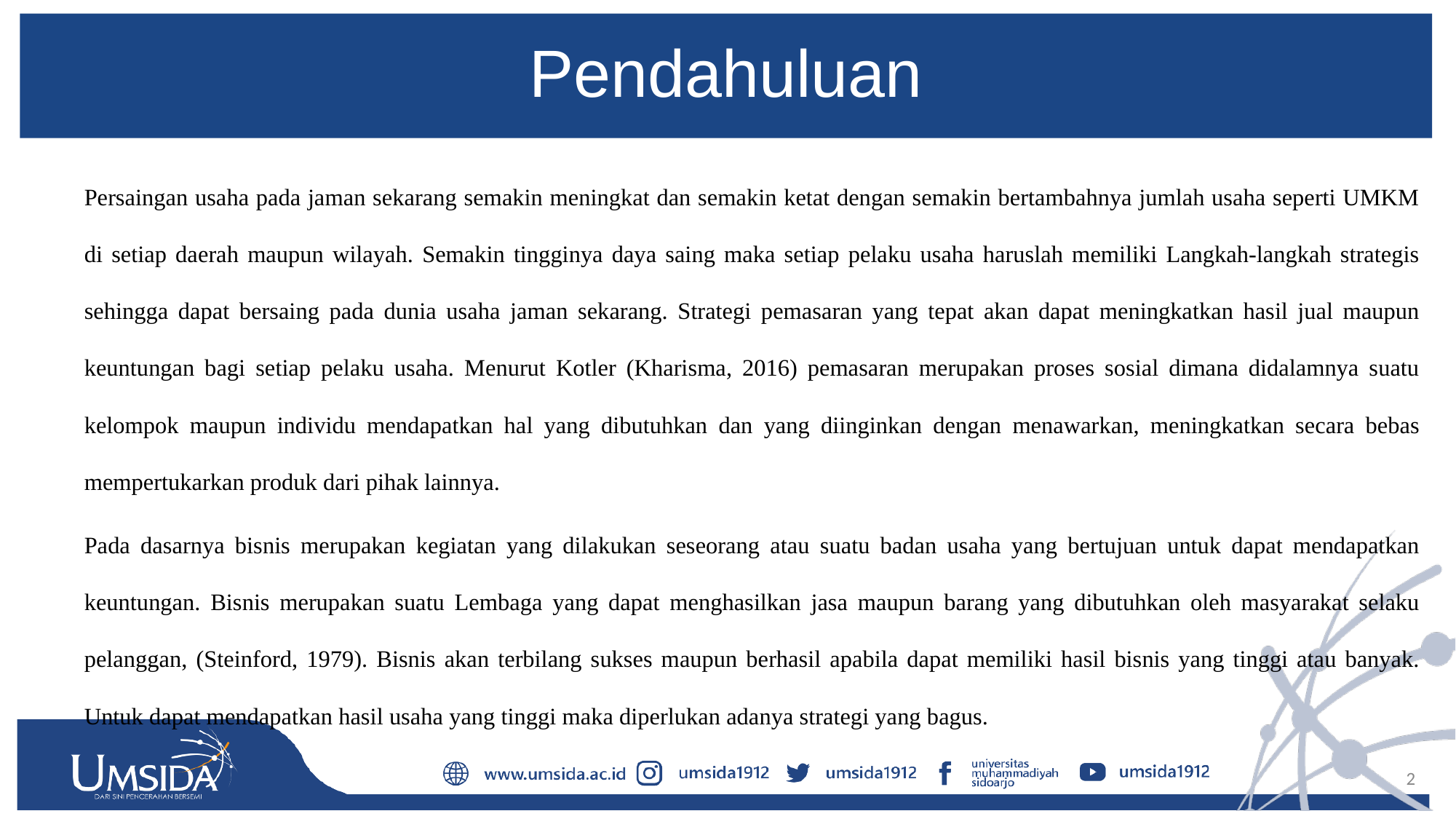

# Pendahuluan
Persaingan usaha pada jaman sekarang semakin meningkat dan semakin ketat dengan semakin bertambahnya jumlah usaha seperti UMKM di setiap daerah maupun wilayah. Semakin tingginya daya saing maka setiap pelaku usaha haruslah memiliki Langkah-langkah strategis sehingga dapat bersaing pada dunia usaha jaman sekarang. Strategi pemasaran yang tepat akan dapat meningkatkan hasil jual maupun keuntungan bagi setiap pelaku usaha. Menurut Kotler (Kharisma, 2016) pemasaran merupakan proses sosial dimana didalamnya suatu kelompok maupun individu mendapatkan hal yang dibutuhkan dan yang diinginkan dengan menawarkan, meningkatkan secara bebas mempertukarkan produk dari pihak lainnya.
	Pada dasarnya bisnis merupakan kegiatan yang dilakukan seseorang atau suatu badan usaha yang bertujuan untuk dapat mendapatkan keuntungan. Bisnis merupakan suatu Lembaga yang dapat menghasilkan jasa maupun barang yang dibutuhkan oleh masyarakat selaku pelanggan, (Steinford, 1979). Bisnis akan terbilang sukses maupun berhasil apabila dapat memiliki hasil bisnis yang tinggi atau banyak. Untuk dapat mendapatkan hasil usaha yang tinggi maka diperlukan adanya strategi yang bagus.